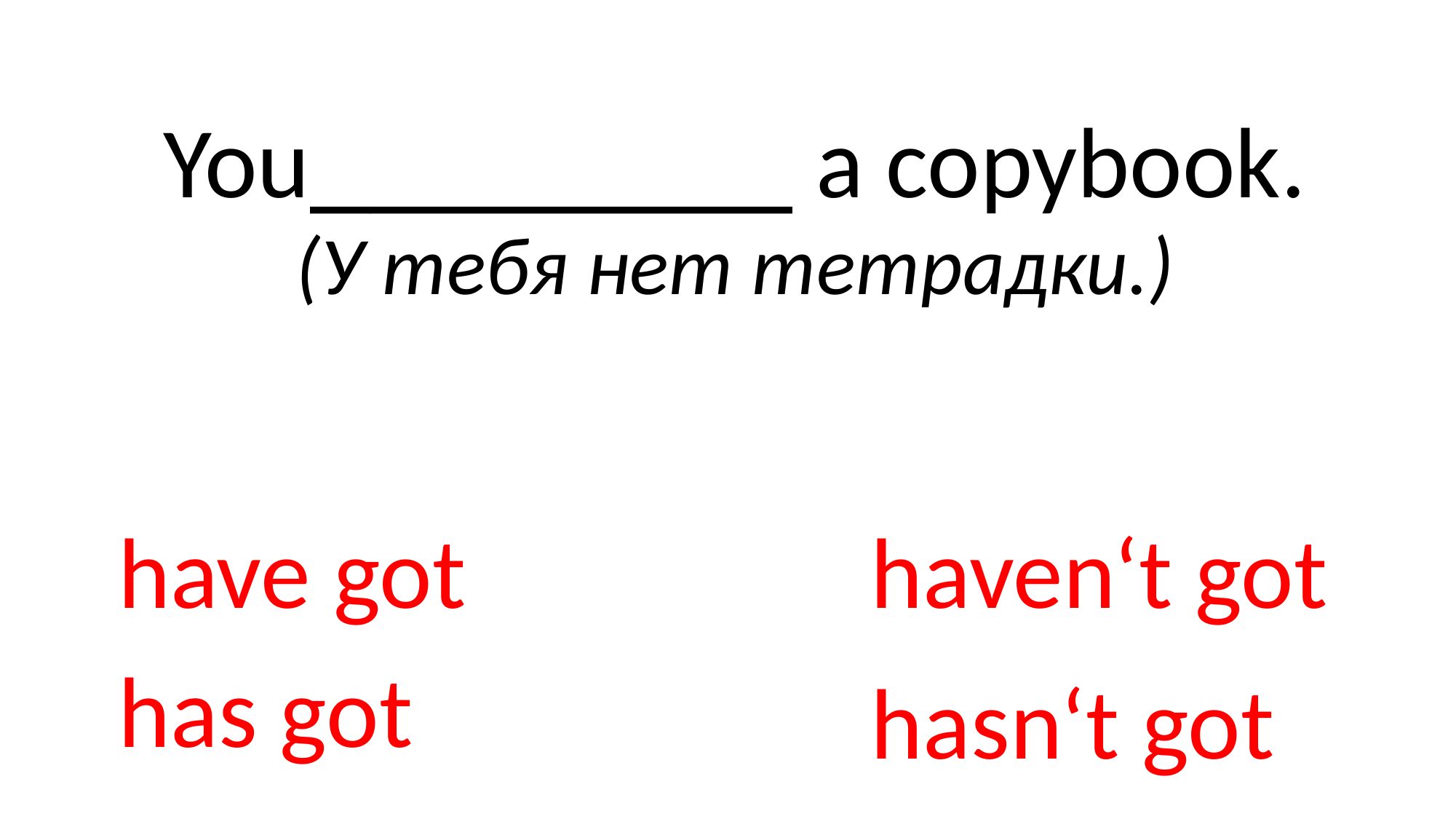

# You________ a copybook. (У тебя нет тетрадки.)
have got
haven‘t got
has got
hasn‘t got